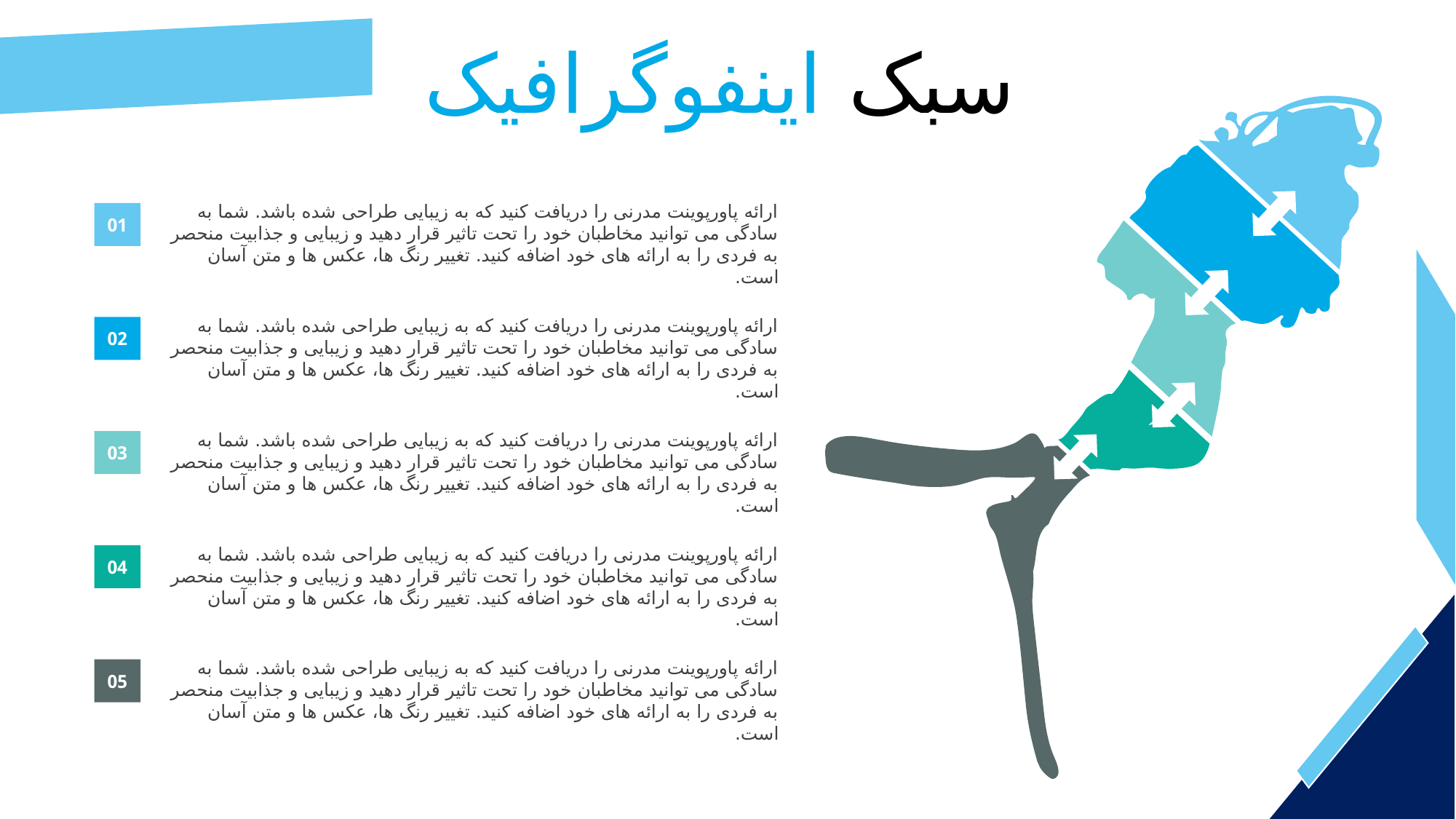

سبک اینفوگرافیک

ارائه پاورپوینت مدرنی را دریافت کنید که به زیبایی طراحی شده باشد. شما به سادگی می توانید مخاطبان خود را تحت تاثیر قرار دهید و زیبایی و جذابیت منحصر به فردی را به ارائه های خود اضافه کنید. تغییر رنگ ها، عکس ها و متن آسان است.
01

ارائه پاورپوینت مدرنی را دریافت کنید که به زیبایی طراحی شده باشد. شما به سادگی می توانید مخاطبان خود را تحت تاثیر قرار دهید و زیبایی و جذابیت منحصر به فردی را به ارائه های خود اضافه کنید. تغییر رنگ ها، عکس ها و متن آسان است.
02

ارائه پاورپوینت مدرنی را دریافت کنید که به زیبایی طراحی شده باشد. شما به سادگی می توانید مخاطبان خود را تحت تاثیر قرار دهید و زیبایی و جذابیت منحصر به فردی را به ارائه های خود اضافه کنید. تغییر رنگ ها، عکس ها و متن آسان است.

03
ارائه پاورپوینت مدرنی را دریافت کنید که به زیبایی طراحی شده باشد. شما به سادگی می توانید مخاطبان خود را تحت تاثیر قرار دهید و زیبایی و جذابیت منحصر به فردی را به ارائه های خود اضافه کنید. تغییر رنگ ها، عکس ها و متن آسان است.
04
ارائه پاورپوینت مدرنی را دریافت کنید که به زیبایی طراحی شده باشد. شما به سادگی می توانید مخاطبان خود را تحت تاثیر قرار دهید و زیبایی و جذابیت منحصر به فردی را به ارائه های خود اضافه کنید. تغییر رنگ ها، عکس ها و متن آسان است.
05